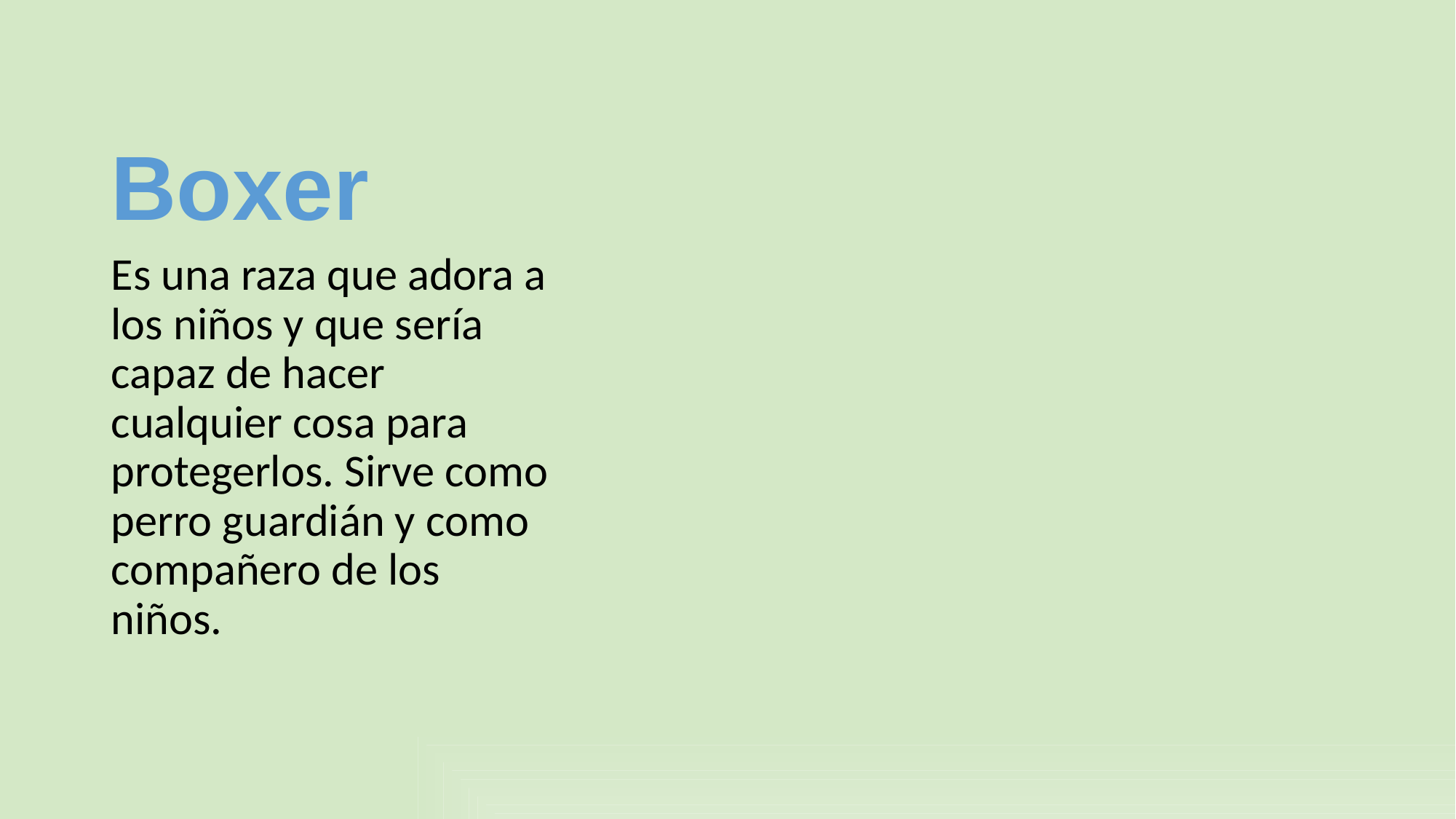

# Boxer

Es una raza que adora a los niños y que sería capaz de hacer cualquier cosa para protegerlos. Sirve como perro guardián y como compañero de los niños.